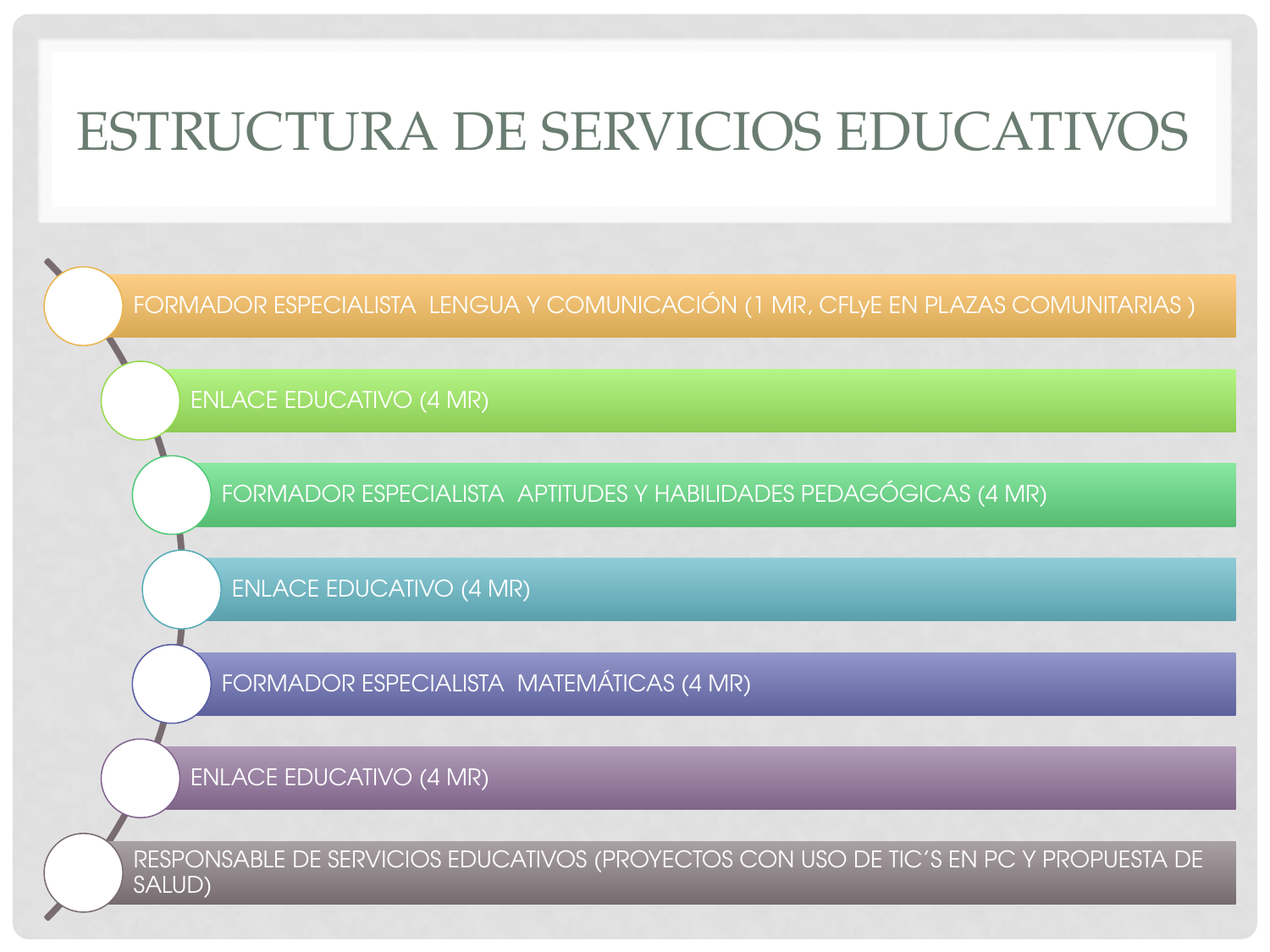

# ESTRUCTURA DE SERVICIOS EDUCATIVOS
FORMADOR ESPECIALISTA  LENGUA Y COMUNICACIÓN (1 MR, CFLyE EN PLAZAS COMUNITARIAS )
ENLACE EDUCATIVO (4 MR)
FORMADOR ESPECIALISTA  APTITUDES Y HABILIDADES PEDAGÓGICAS (4 MR)
ENLACE EDUCATIVO (4 MR)
FORMADOR ESPECIALISTA  MATEMÁTICAS (4 MR)
ENLACE EDUCATIVO (4 MR)
RESPONSABLE DE SERVICIOS EDUCATIVOS (PROYECTOS CON USO DE TIC’S EN PC Y PROPUESTA DE SALUD)